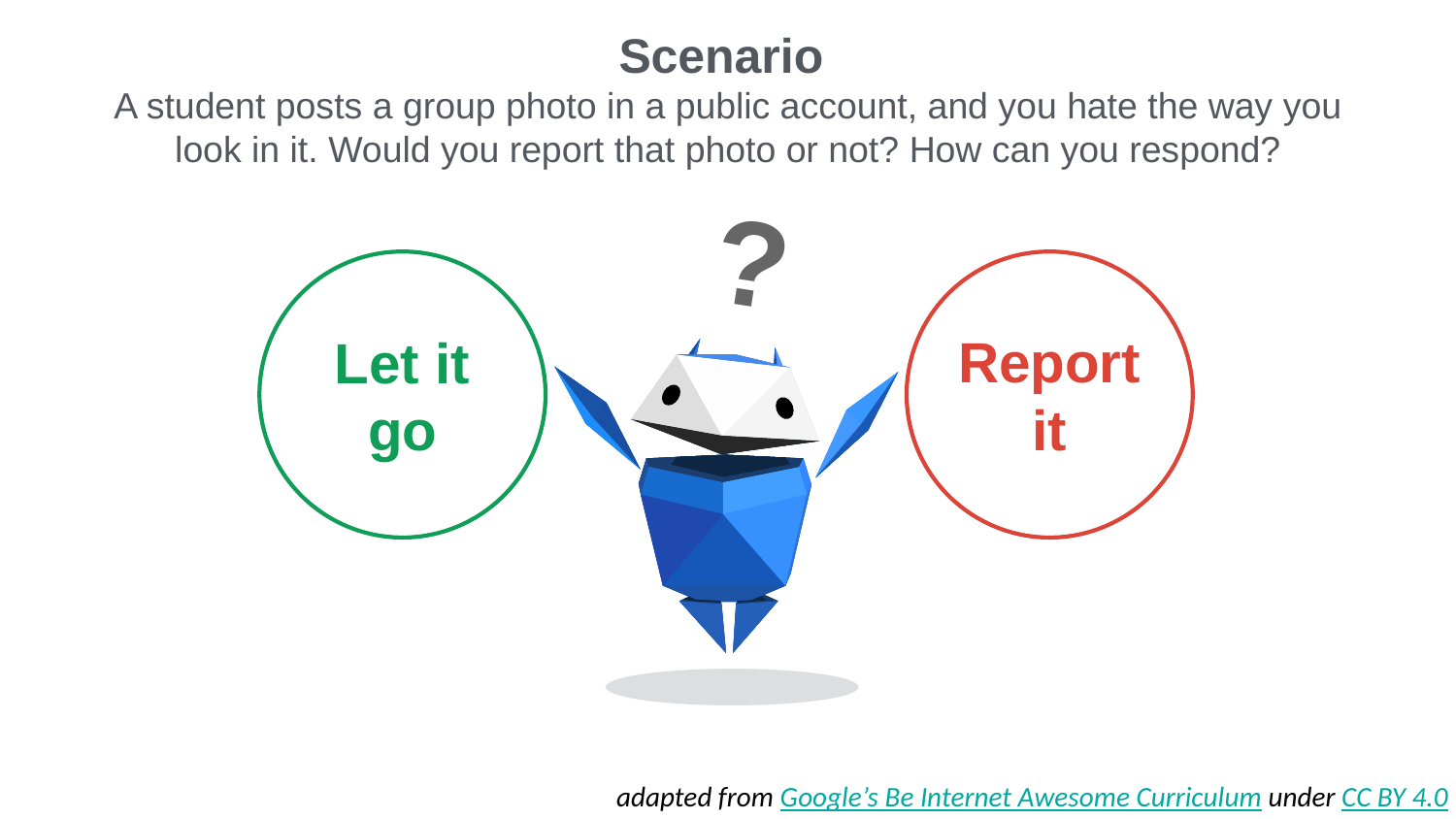

Scenario
A student posts a group photo in a public account, and you hate the way you look in it. Would you report that photo or not? How can you respond?
?

Let it go

Report it

adapted from Google’s Be Internet Awesome Curriculum under CC BY 4.0